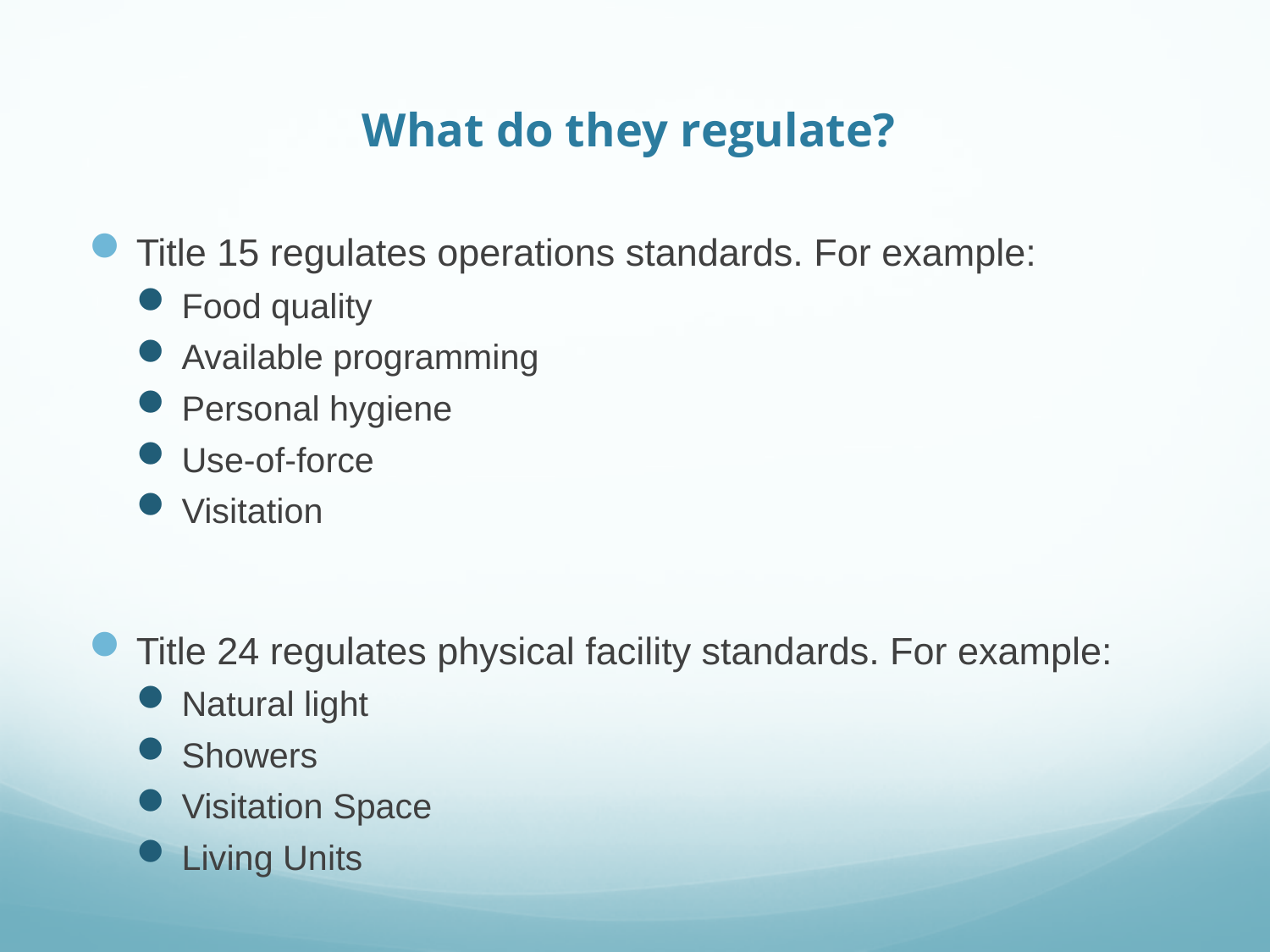

# What do they regulate?
Title 15 regulates operations standards. For example:
Food quality
Available programming
Personal hygiene
Use-of-force
Visitation

Title 24 regulates physical facility standards. For example:
Natural light
Showers
Visitation Space
Living Units